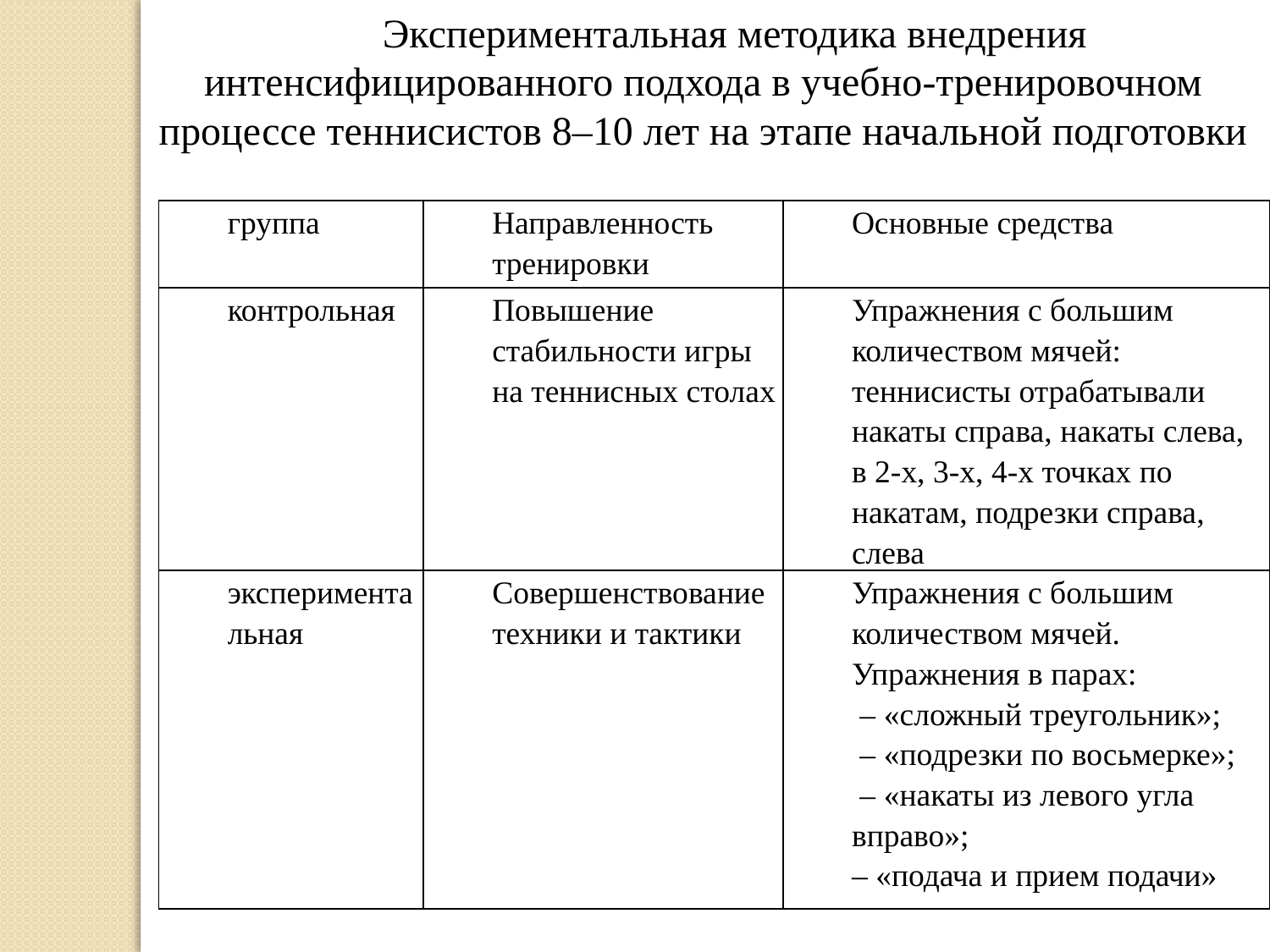

Экспериментальная методика внедрения интенсифицированного подхода в учебно-тренировочном процессе теннисистов 8–10 лет на этапе начальной подготовки
| группа | Направленность тренировки | Основные средства |
| --- | --- | --- |
| контрольная | Повышение стабильности игры на теннисных столах | Упражнения с большим количеством мячей: теннисисты отрабатывали накаты справа, накаты слева, в 2-х, 3-х, 4-х точках по накатам, подрезки справа, слева |
| экспериментальная | Совершенствование техники и тактики | Упражнения с большим количеством мячей. Упражнения в парах: – «сложный треугольник»; – «подрезки по восьмерке»; – «накаты из левого угла вправо»; – «подача и прием подачи» |